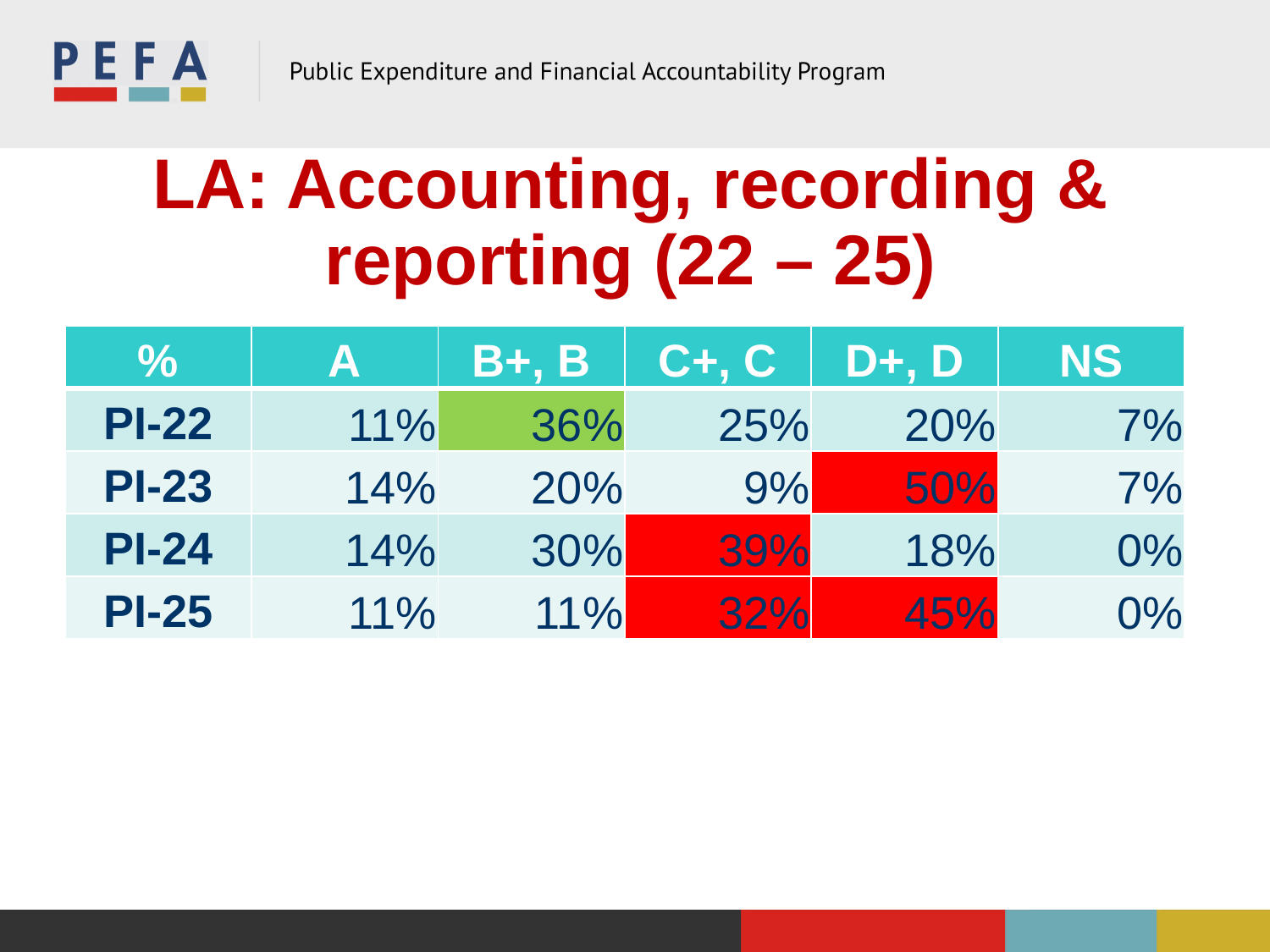

# LA: Accounting, recording & reporting (22 – 25)
| % | A | B+, B | C+, C | D+, D | NS |
| --- | --- | --- | --- | --- | --- |
| PI-22 | 11% | 36% | 25% | 20% | 7% |
| PI-23 | 14% | 20% | 9% | 50% | 7% |
| PI-24 | 14% | 30% | 39% | 18% | 0% |
| PI-25 | 11% | 11% | 32% | 45% | 0% |